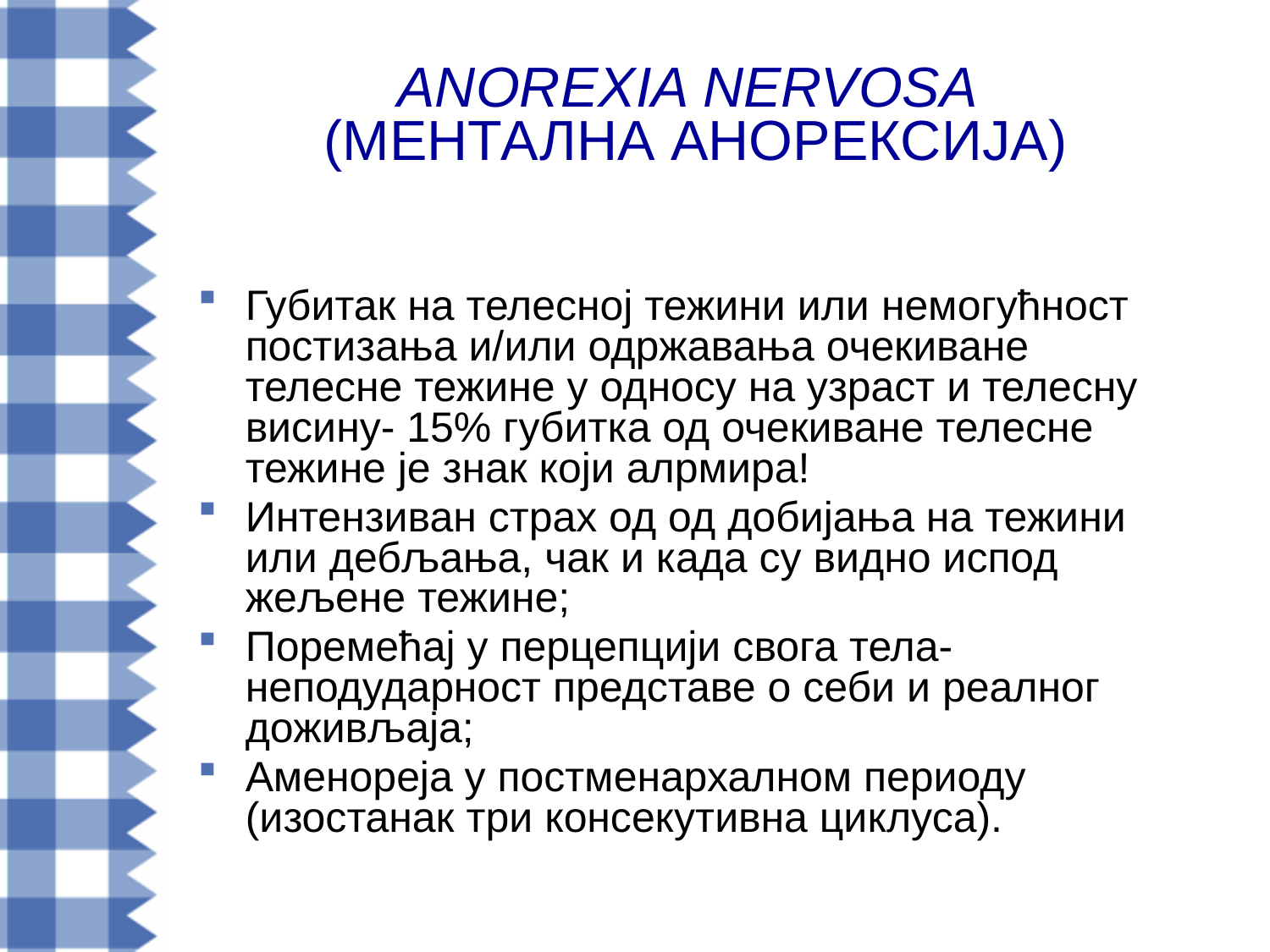

# ANOREXIA NERVOSA (МЕНТАЛНА АНОРЕКСИЈА)

Губитак на телесној тежини или немогућност постизања и/или одржавања очекиване телесне тежине у односу на узраст и телесну висину- 15% губитка од очекиване телесне тежине је знак који алрмира!
Интензиван страх од од добијања на тежини или дебљања, чак и када су видно испод жељене тежине;
Поремећај у перцепцији свога тела- неподударност представе о себи и реалног доживљаја;
Аменореја у постменархалном периоду (изостанак три консекутивна циклуса).